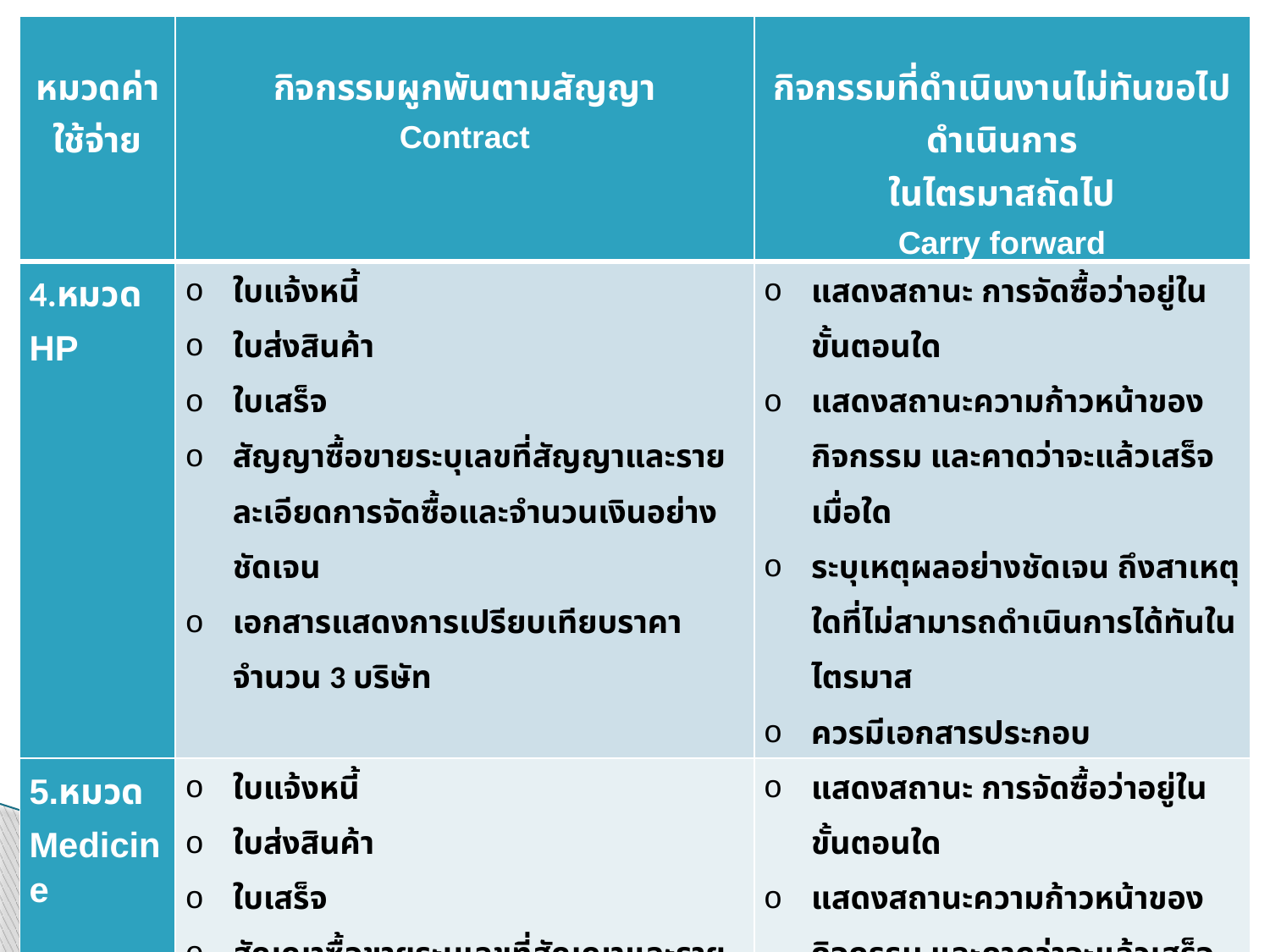

| หมวดค่าใช้จ่าย | กิจกรรมผูกพันตามสัญญา Contract | กิจกรรมที่ดำเนินงานไม่ทันขอไปดำเนินการ ในไตรมาสถัดไป Carry forward |
| --- | --- | --- |
| 4.หมวด HP | ใบแจ้งหนี้ ใบส่งสินค้า ใบเสร็จ สัญญาซื้อขายระบุเลขที่สัญญาและรายละเอียดการจัดซื้อและจำนวนเงินอย่างชัดเจน เอกสารแสดงการเปรียบเทียบราคา จำนวน 3 บริษัท | แสดงสถานะ การจัดซื้อว่าอยู่ในขั้นตอนใด แสดงสถานะความก้าวหน้าของกิจกรรม และคาดว่าจะแล้วเสร็จเมื่อใด ระบุเหตุผลอย่างชัดเจน ถึงสาเหตุใดที่ไม่สามารถดำเนินการได้ทันในไตรมาส ควรมีเอกสารประกอบ |
| 5.หมวด Medicine | ใบแจ้งหนี้ ใบส่งสินค้า ใบเสร็จ สัญญาซื้อขายระบุเลขที่สัญญาและรายละเอียดการจัดซื้อและจำนวนเงินอย่างชัดเจน | แสดงสถานะ การจัดซื้อว่าอยู่ในขั้นตอนใด แสดงสถานะความก้าวหน้าของกิจกรรม และคาดว่าจะแล้วเสร็จเมื่อใด ระบุเหตุผลอย่างชัดเจน ถึงสาเหตุใดที่ไม่สามารถดำเนินการได้ทันในไตรมาส ควรมีเอกสารประกอบ |
| 6.หมวด Procurement | รายละเอียดของรายการที่ต้องจ่ายและแสดงจำนวนเงินอย่างชัดเจน มีความเชื่อมโยงกับ ค่าใช้จ่ายในหมวดที่ 4 5 และ 7 | แสดงสถานะความก้าวหน้าของกิจกรรม และคาดว่าจะแล้วเสร็จเมื่อใด ระบุเหตุผลอย่างชัดเจน ถึงสาเหตุใดที่ไม่สามารถดำเนินการได้ทันในไตรมาส ควรมีเอกสารประกอบ |